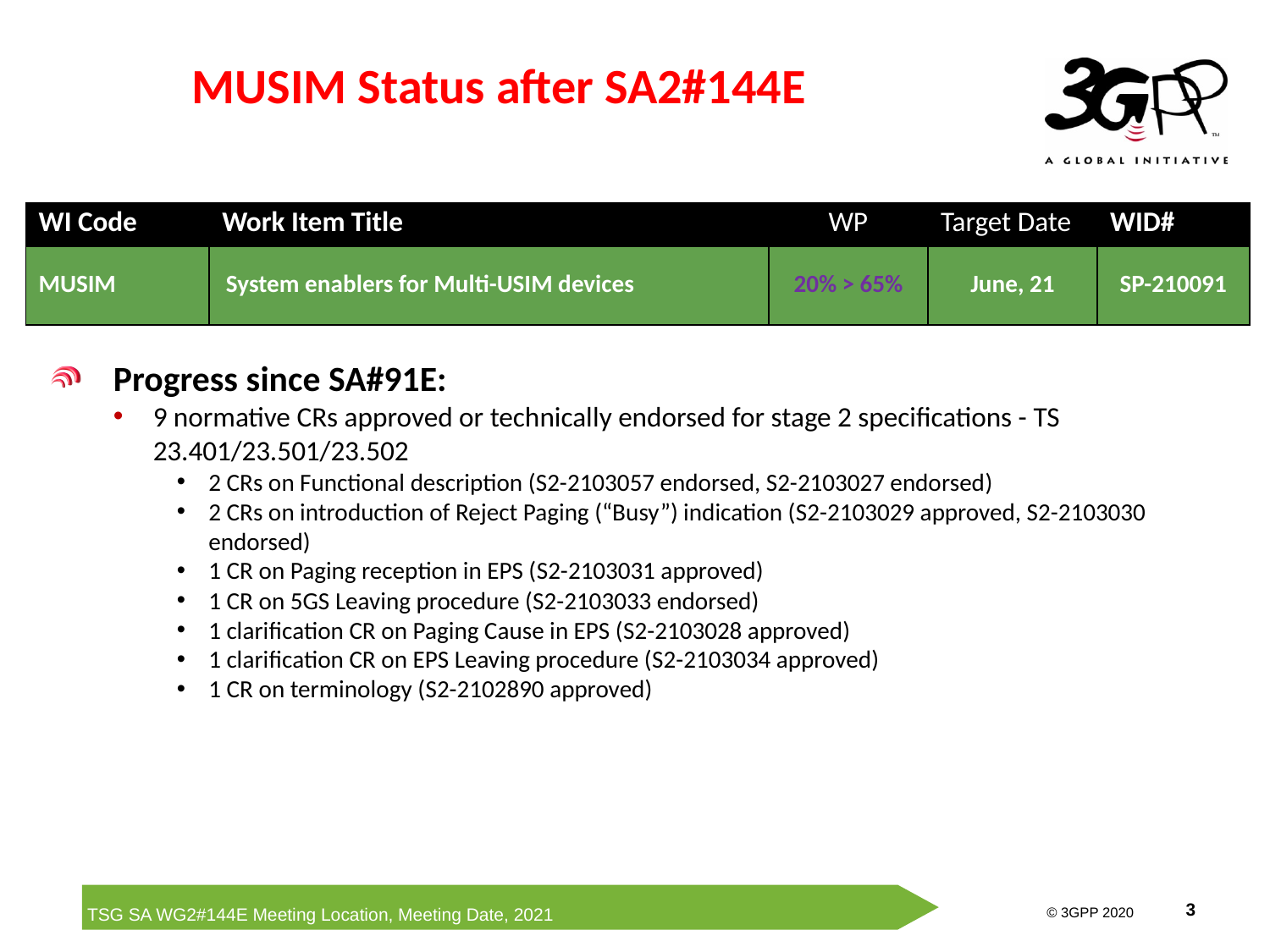

# MUSIM Status after SA2#144E
| WI Code | Work Item Title | WP | Target Date | WID# |
| --- | --- | --- | --- | --- |
| MUSIM | System enablers for Multi-USIM devices | 20% > 65% | June, 21 | SP-210091 |
Progress since SA#91E:
9 normative CRs approved or technically endorsed for stage 2 specifications - TS 23.401/23.501/23.502
2 CRs on Functional description (S2-2103057 endorsed, S2-2103027 endorsed)
2 CRs on introduction of Reject Paging (“Busy”) indication (S2-2103029 approved, S2-2103030 endorsed)
1 CR on Paging reception in EPS (S2-2103031 approved)
1 CR on 5GS Leaving procedure (S2-2103033 endorsed)
1 clarification CR on Paging Cause in EPS (S2-2103028 approved)
1 clarification CR on EPS Leaving procedure (S2-2103034 approved)
1 CR on terminology (S2-2102890 approved)